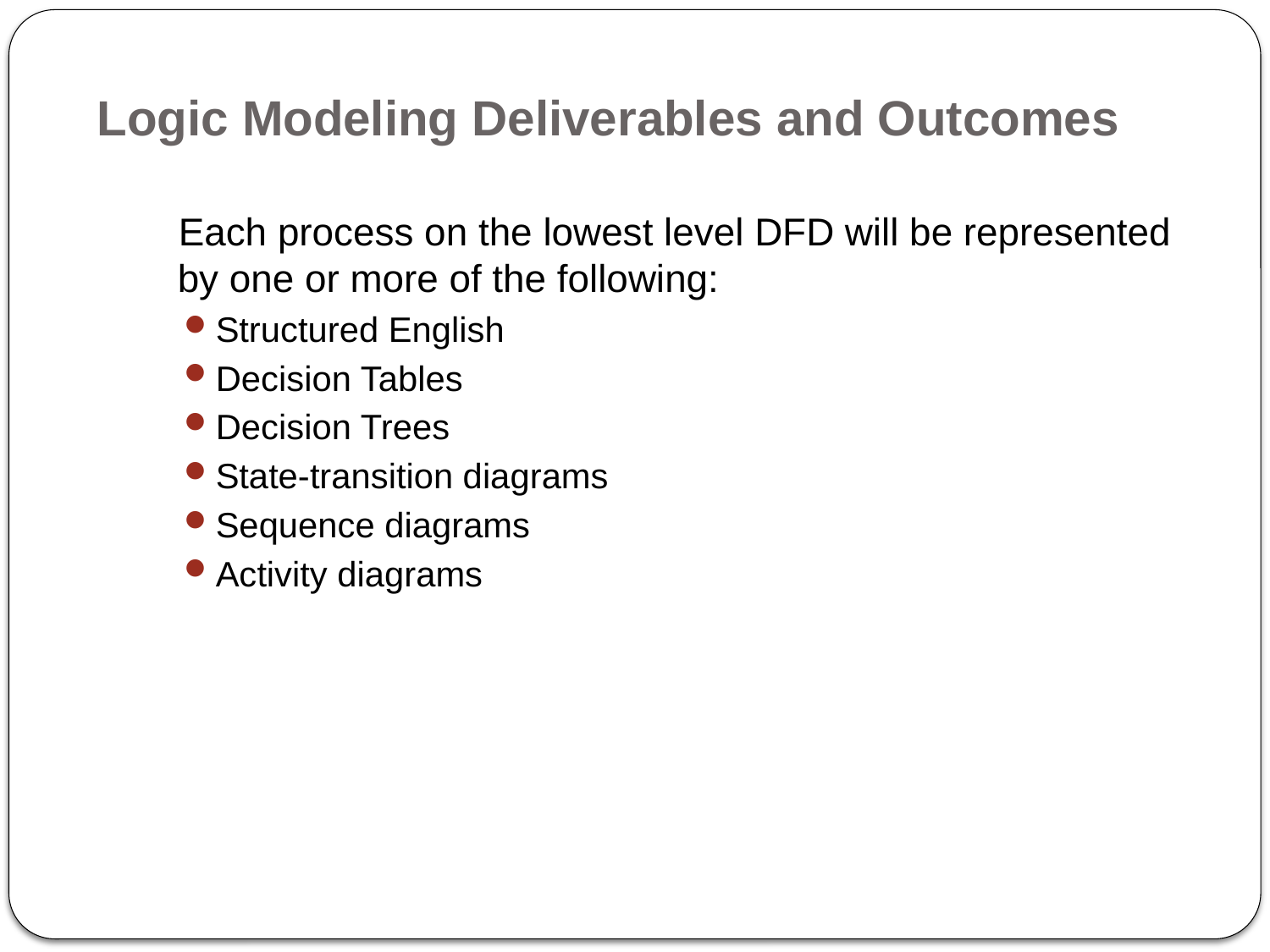

# Logic Modeling Deliverables and Outcomes
    Each process on the lowest level DFD will be represented by one or more of the following:
Structured English
Decision Tables
Decision Trees
State-transition diagrams
Sequence diagrams
Activity diagrams